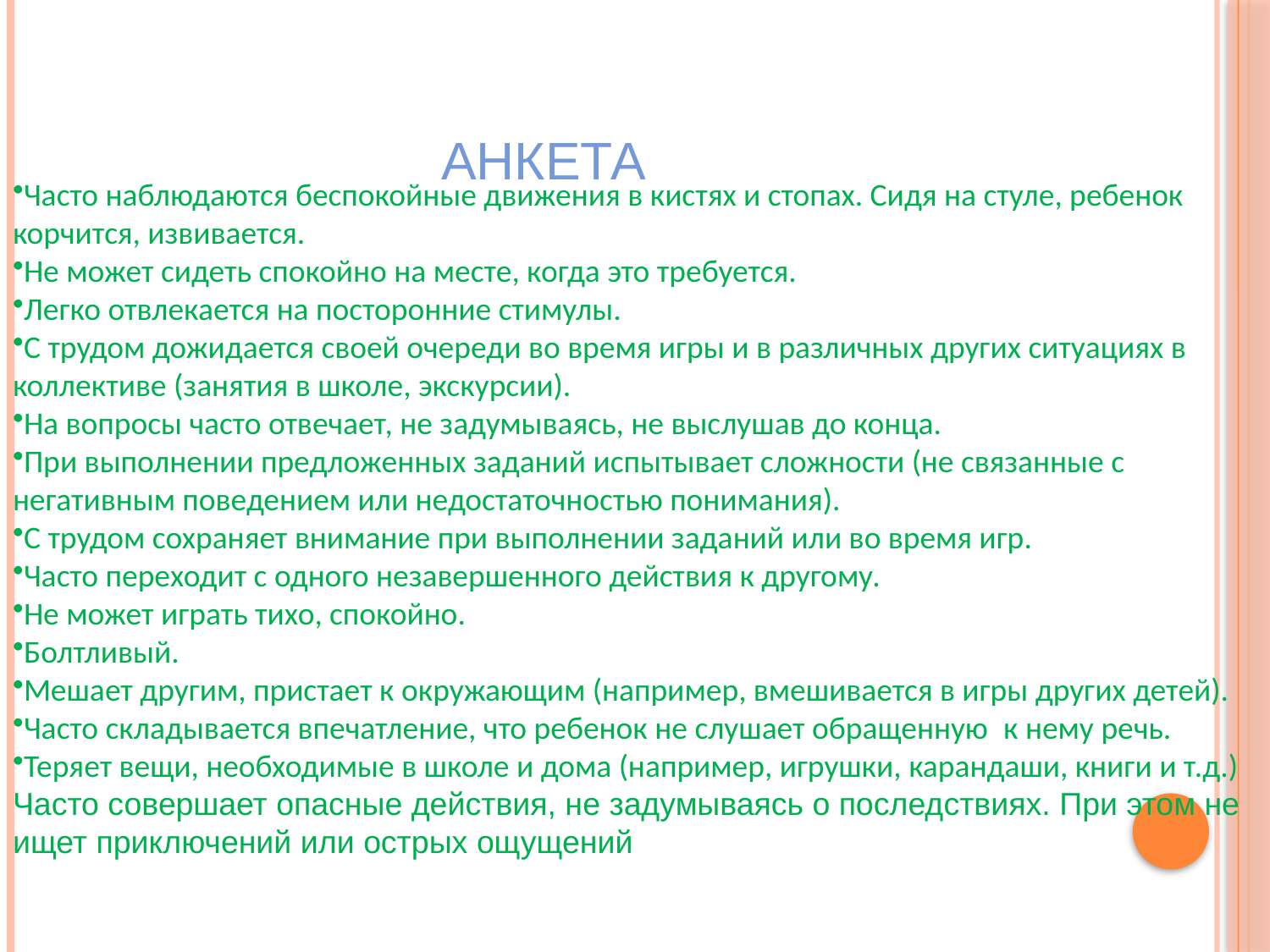

# АНКЕТА

Часто наблюдаются беспокойные движения в кистях и стопах. Сидя на стуле, ребенок корчится, извивается.
Не может сидеть спокойно на месте, когда это требуется.
Легко отвлекается на посторонние стимулы.
С трудом дожидается своей очереди во время игры и в различных других ситуациях в коллективе (занятия в школе, экскурсии).
На вопросы часто отвечает, не задумываясь, не выслушав до конца.
При выполнении предложенных заданий испытывает сложности (не связанные с негативным поведением или недостаточностью понимания).
С трудом сохраняет внимание при выполнении заданий или во время игр.
Часто переходит с одного незавершенного действия к другому.
Не может играть тихо, спокойно.
Болтливый.
Мешает другим, пристает к окружающим (например, вмешивается в игры других детей).
Часто складывается впечатление, что ребенок не слушает обращенную  к нему речь.
Теряет вещи, необходимые в школе и дома (например, игрушки, карандаши, книги и т.д.)
Часто совершает опасные действия, не задумываясь о последствиях. При этом не ищет приключений или острых ощущений